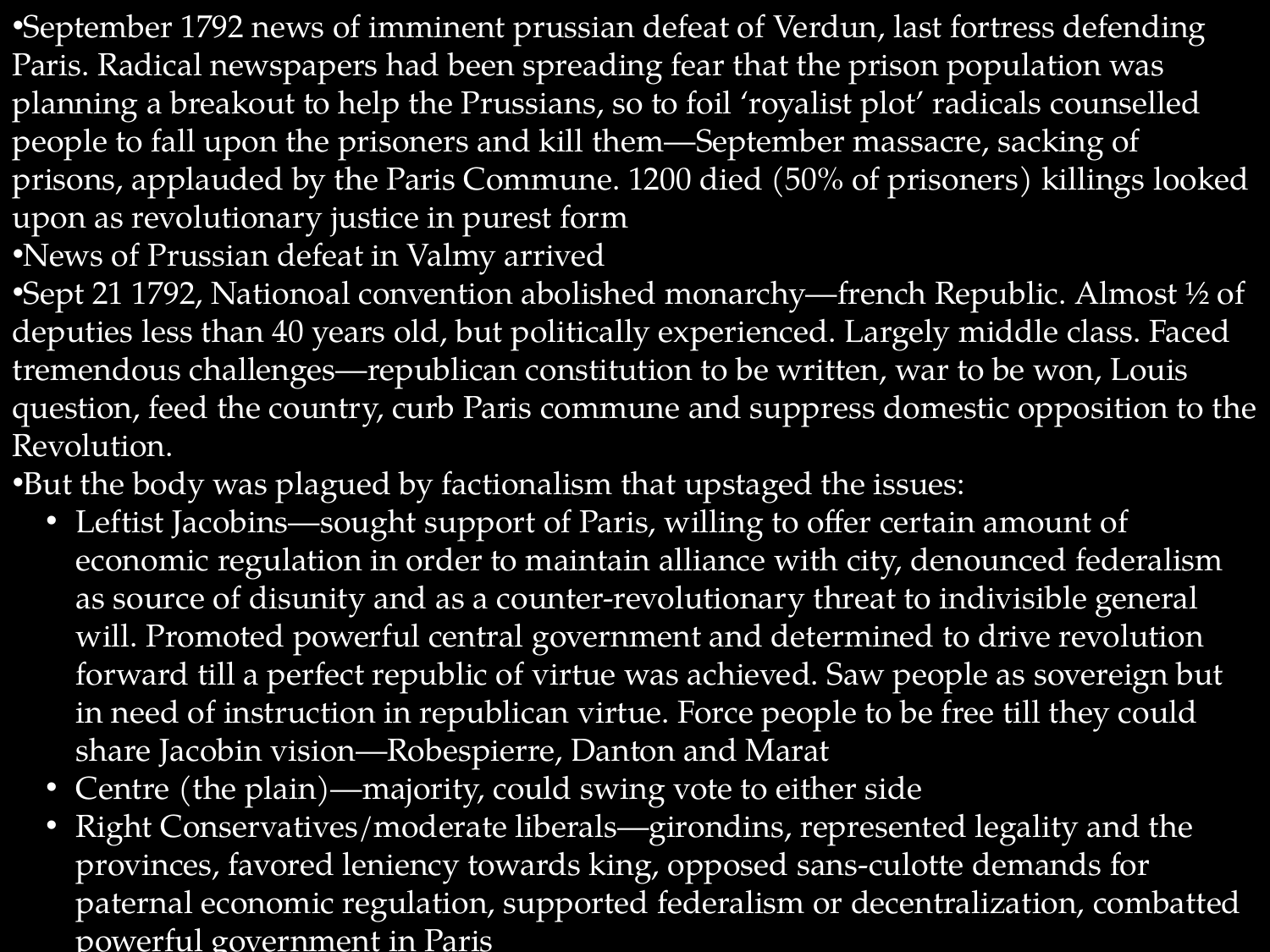

September 1792 news of imminent prussian defeat of Verdun, last fortress defending Paris. Radical newspapers had been spreading fear that the prison population was planning a breakout to help the Prussians, so to foil ‘royalist plot’ radicals counselled people to fall upon the prisoners and kill them—September massacre, sacking of prisons, applauded by the Paris Commune. 1200 died (50% of prisoners) killings looked upon as revolutionary justice in purest form
News of Prussian defeat in Valmy arrived
Sept 21 1792, Nationoal convention abolished monarchy—french Republic. Almost ½ of deputies less than 40 years old, but politically experienced. Largely middle class. Faced tremendous challenges—republican constitution to be written, war to be won, Louis question, feed the country, curb Paris commune and suppress domestic opposition to the Revolution.
But the body was plagued by factionalism that upstaged the issues:
Leftist Jacobins—sought support of Paris, willing to offer certain amount of economic regulation in order to maintain alliance with city, denounced federalism as source of disunity and as a counter-revolutionary threat to indivisible general will. Promoted powerful central government and determined to drive revolution forward till a perfect republic of virtue was achieved. Saw people as sovereign but in need of instruction in republican virtue. Force people to be free till they could share Jacobin vision—Robespierre, Danton and Marat
Centre (the plain)—majority, could swing vote to either side
Right Conservatives/moderate liberals—girondins, represented legality and the provinces, favored leniency towards king, opposed sans-culotte demands for paternal economic regulation, supported federalism or decentralization, combatted powerful government in Paris